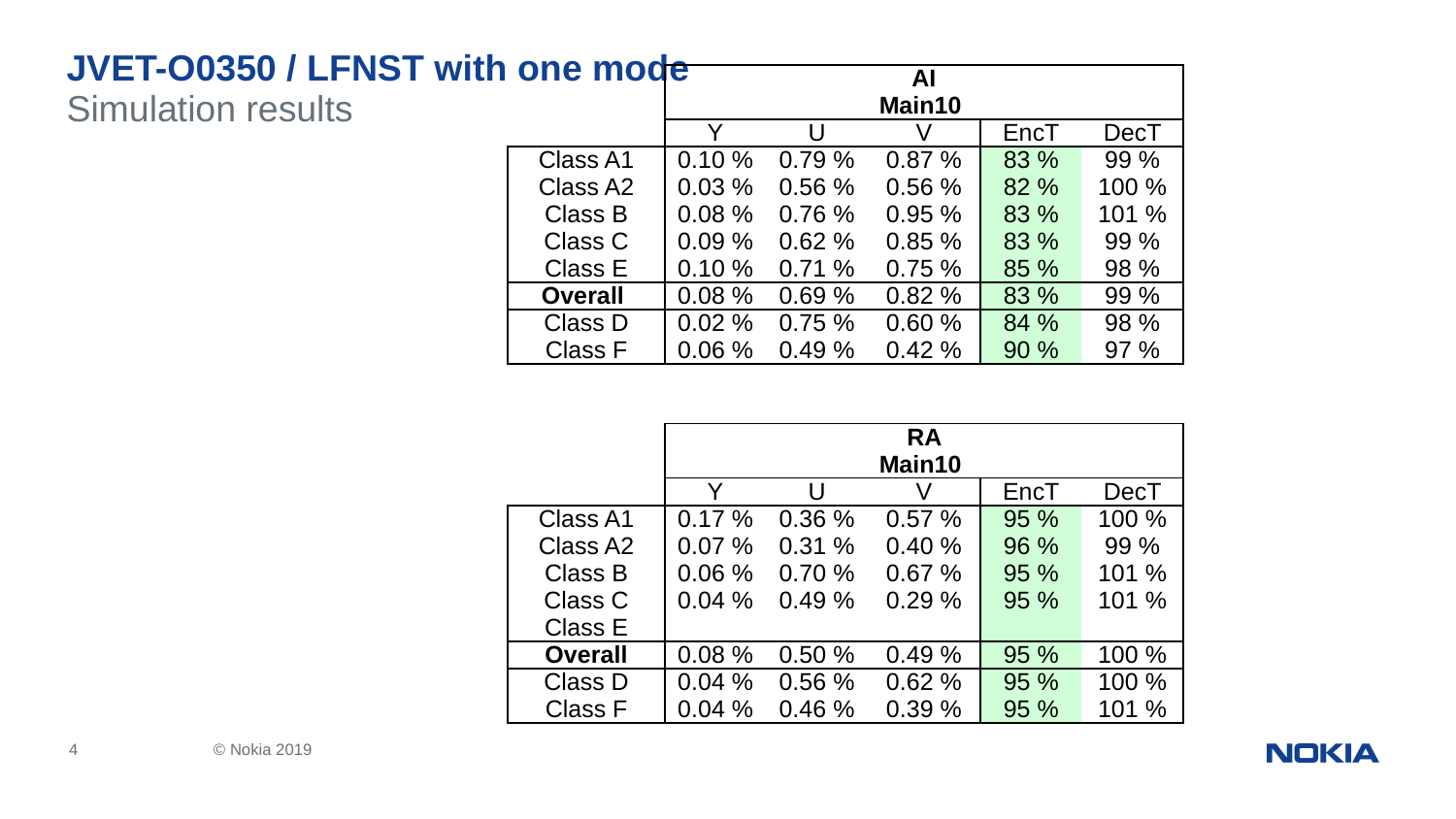

# JVET-O0350 / LFNST with one mode
|  |  |  | AI Main10 |  |  |
| --- | --- | --- | --- | --- | --- |
|  | Y | U | V | EncT | DecT |
| Class A1 | 0.10 % | 0.79 % | 0.87 % | 83 % | 99 % |
| Class A2 | 0.03 % | 0.56 % | 0.56 % | 82 % | 100 % |
| Class B | 0.08 % | 0.76 % | 0.95 % | 83 % | 101 % |
| Class C | 0.09 % | 0.62 % | 0.85 % | 83 % | 99 % |
| Class E | 0.10 % | 0.71 % | 0.75 % | 85 % | 98 % |
| Overall | 0.08 % | 0.69 % | 0.82 % | 83 % | 99 % |
| Class D | 0.02 % | 0.75 % | 0.60 % | 84 % | 98 % |
| Class F | 0.06 % | 0.49 % | 0.42 % | 90 % | 97 % |
Simulation results
|  |  |  | RA Main10 |  |  |
| --- | --- | --- | --- | --- | --- |
|  | Y | U | V | EncT | DecT |
| Class A1 | 0.17 % | 0.36 % | 0.57 % | 95 % | 100 % |
| Class A2 | 0.07 % | 0.31 % | 0.40 % | 96 % | 99 % |
| Class B | 0.06 % | 0.70 % | 0.67 % | 95 % | 101 % |
| Class C | 0.04 % | 0.49 % | 0.29 % | 95 % | 101 % |
| Class E |  |  |  |  |  |
| Overall | 0.08 % | 0.50 % | 0.49 % | 95 % | 100 % |
| Class D | 0.04 % | 0.56 % | 0.62 % | 95 % | 100 % |
| Class F | 0.04 % | 0.46 % | 0.39 % | 95 % | 101 % |